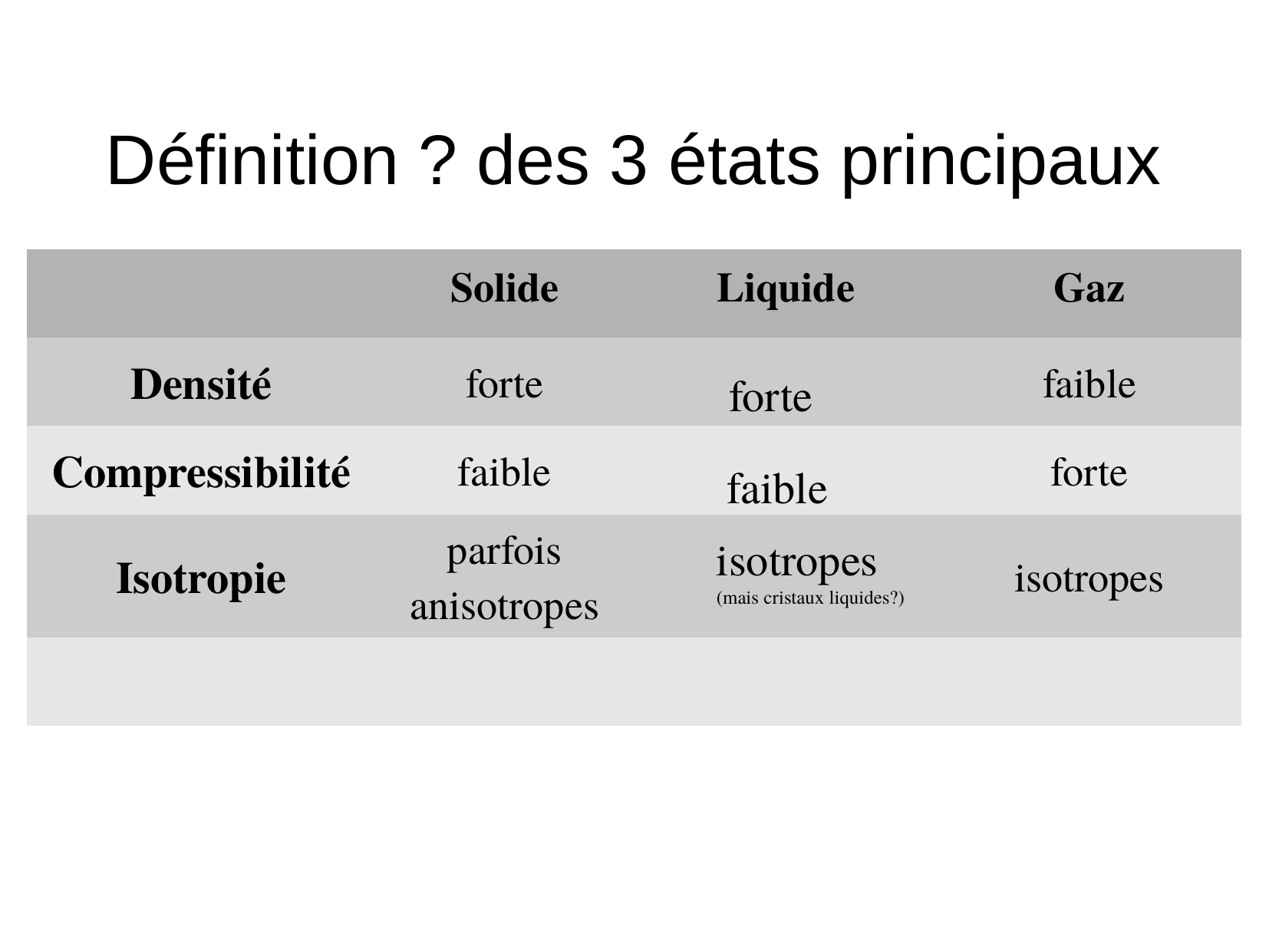

# Définition ? des 3 états principaux
|  | Solide | Liquide | Gaz |
| --- | --- | --- | --- |
| Densité | forte |  | faible |
| Compressibilité | faible |  | forte |
| Isotropie | parfois anisotropes |  | isotropes |
|  |  |  |  |
forte
faible
isotropes
(mais cristaux liquides?)